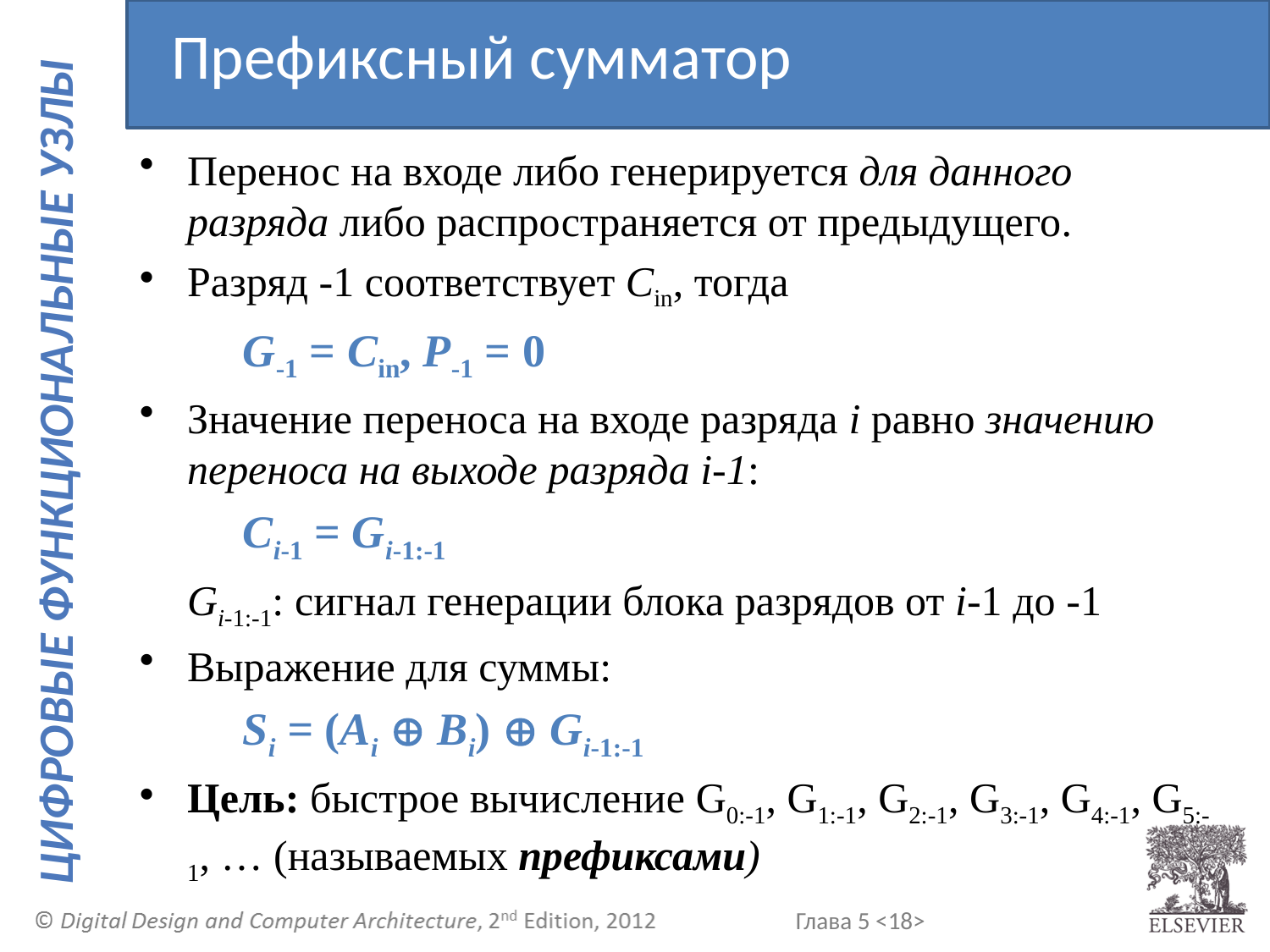

Префиксный сумматор
Перенос на входе либо генерируется для данного разряда либо распространяется от предыдущего.
Разряд -1 соответствует Cin, тогда
	G-1 = Cin, P-1 = 0
Значение переноса на входе разряда i равно значению переноса на выходе разряда i-1:
	Ci-1 = Gi-1:-1
	Gi-1:-1: сигнал генерации блока разрядов от i-1 до -1
Выражение для суммы:
	Si = (Ai ⊕ Bi) ⊕ Gi-1:-1
Цель: быстрое вычисление G0:-1, G1:-1, G2:-1, G3:-1, G4:-1, G5:-1, … (называемых префиксами)